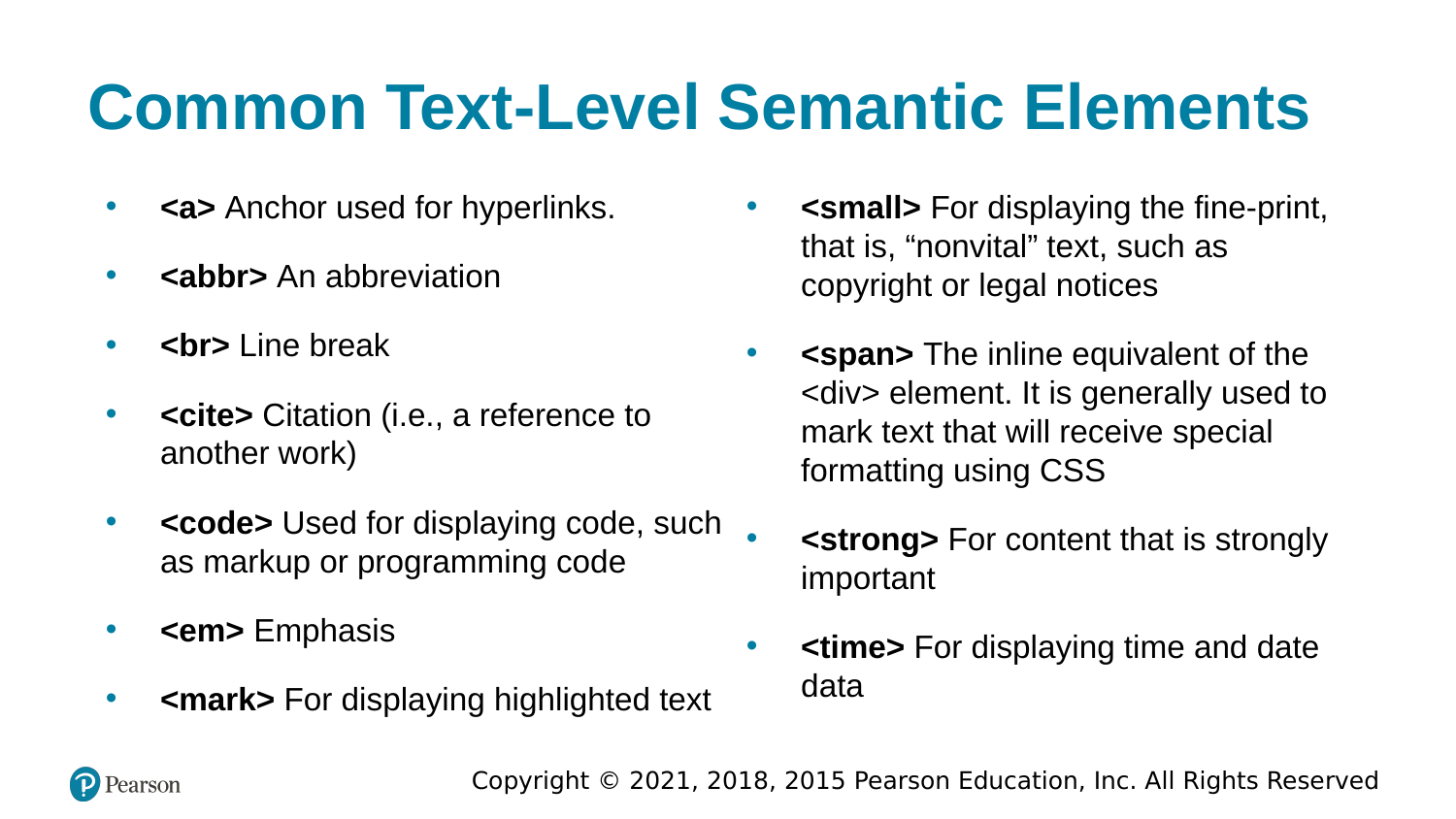

# Common Text-Level Semantic Elements
<a> Anchor used for hyperlinks.
<abbr> An abbreviation
<br> Line break
<cite> Citation (i.e., a reference to another work)
<code> Used for displaying code, such as markup or programming code
<em> Emphasis
<mark> For displaying highlighted text
<small> For displaying the fine-print, that is, “nonvital” text, such as copyright or legal notices
<span> The inline equivalent of the <div> element. It is generally used to mark text that will receive special formatting using CSS
<strong> For content that is strongly important
<time> For displaying time and date data